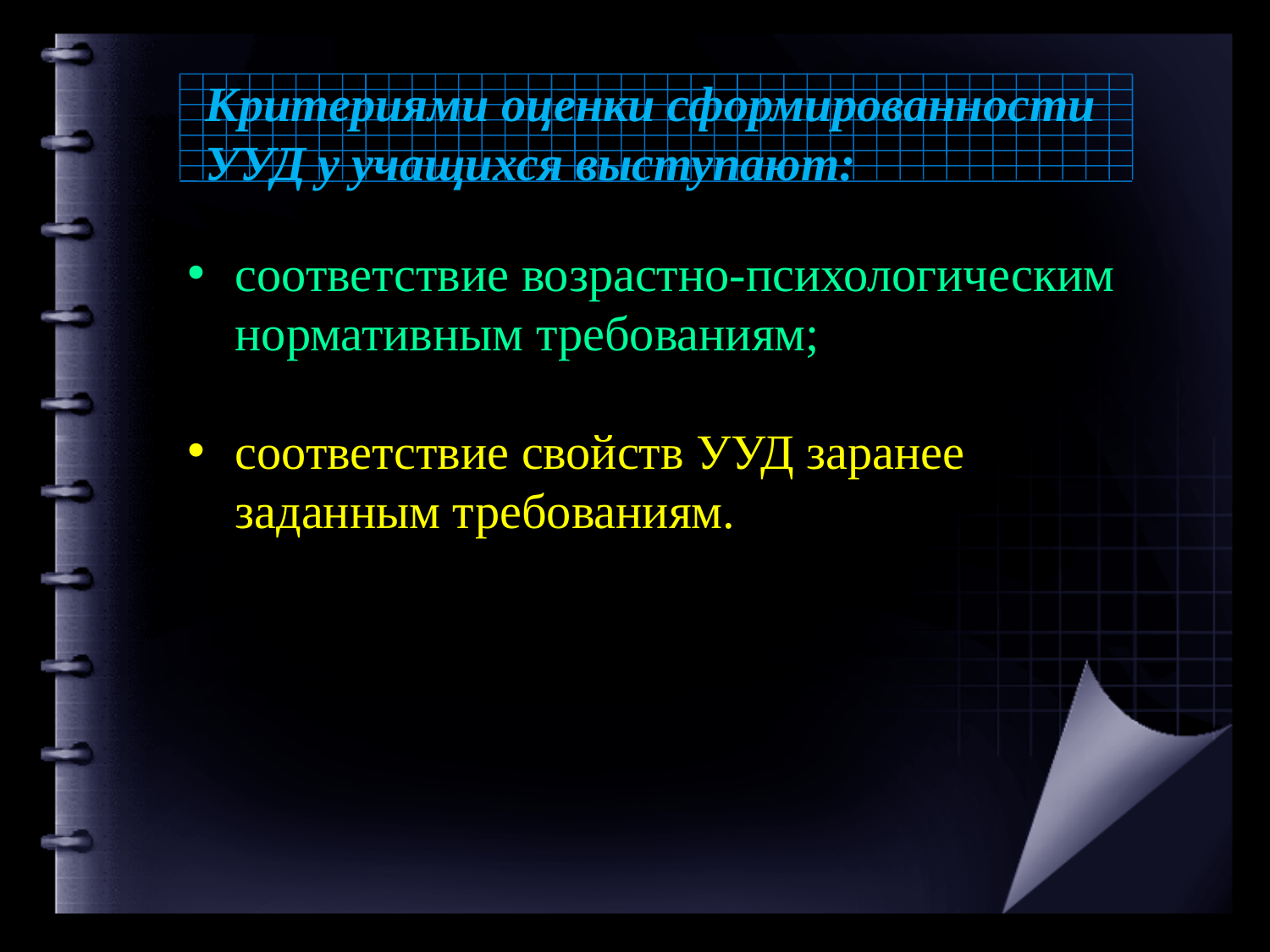

Критериями оценки сформированности УУД у учащихся выступают:
соответствие возрастно-психологическим нормативным требованиям;

соответствие свойств УУД заранее заданным требованиям.